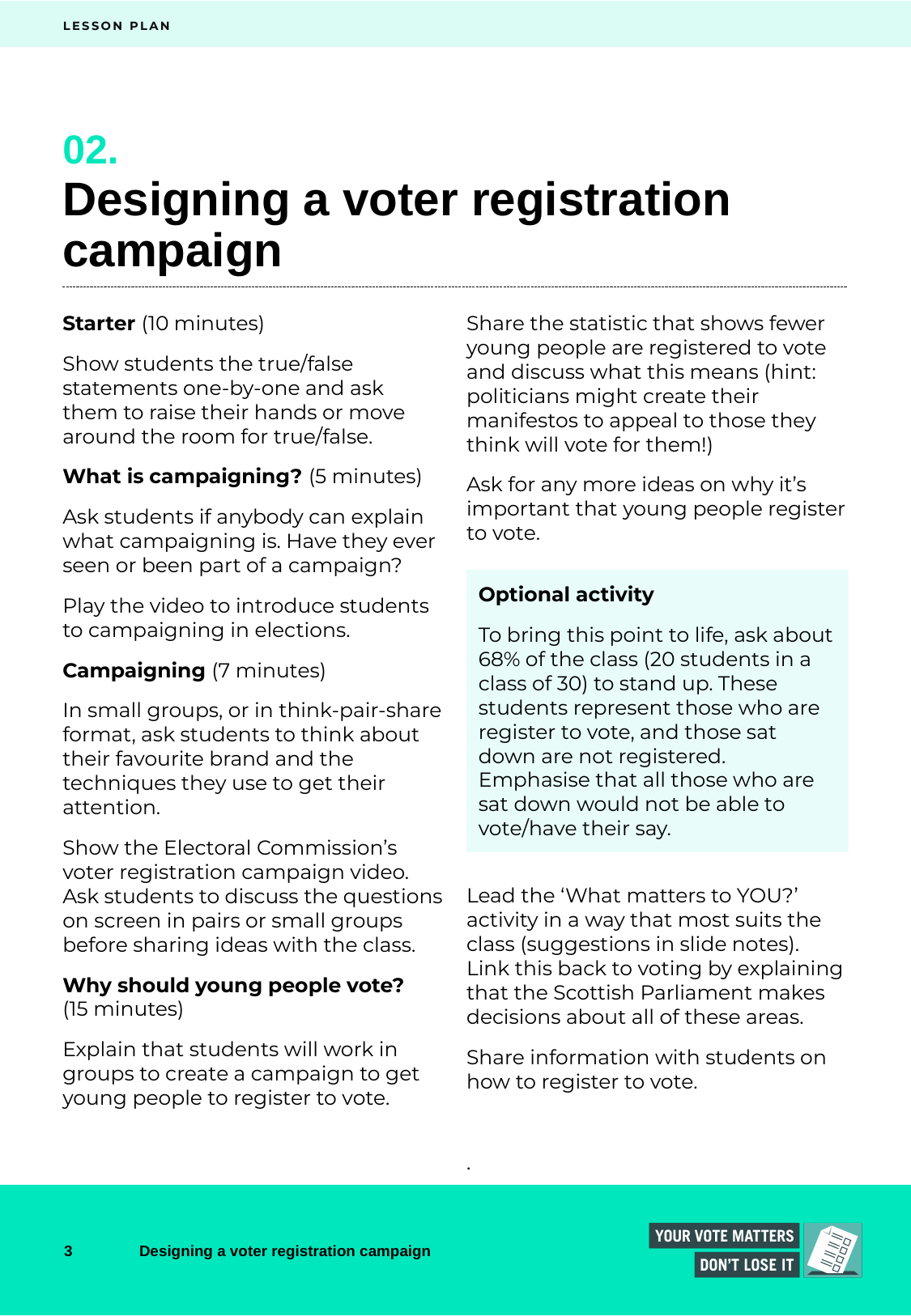

LESSON PLAN
02.
# Designing a voter registration campaign
Share the statistic that shows fewer young people are registered to vote and discuss what this means (hint: politicians might create their manifestos to appeal to those they think will vote for them!)
Ask for any more ideas on why it’s important that young people register to vote.

Lead the ‘What matters to YOU?’ activity in a way that most suits the class (suggestions in slide notes). Link this back to voting by explaining that the Scottish Parliament makes decisions about all of these areas.
Share information with students on how to register to vote.

.
Starter (10 minutes)
Show students the true/false statements one-by-one and ask them to raise their hands or move around the room for true/false.
What is campaigning? (5 minutes)
Ask students if anybody can explain what campaigning is. Have they ever seen or been part of a campaign?
Play the video to introduce students to campaigning in elections.
Campaigning (7 minutes)
In small groups, or in think-pair-share format, ask students to think about their favourite brand and the techniques they use to get their attention.
Show the Electoral Commission’s voter registration campaign video. Ask students to discuss the questions on screen in pairs or small groups before sharing ideas with the class.
Why should young people vote?    (15 minutes)
Explain that students will work in groups to create a campaign to get young people to register to vote.
Optional activity
To bring this point to life, ask about 68% of the class (20 students in a class of 30) to stand up. These students represent those who are register to vote, and those sat down are not registered. Emphasise that all those who are sat down would not be able to vote/have their say.
3
Designing a voter registration campaign